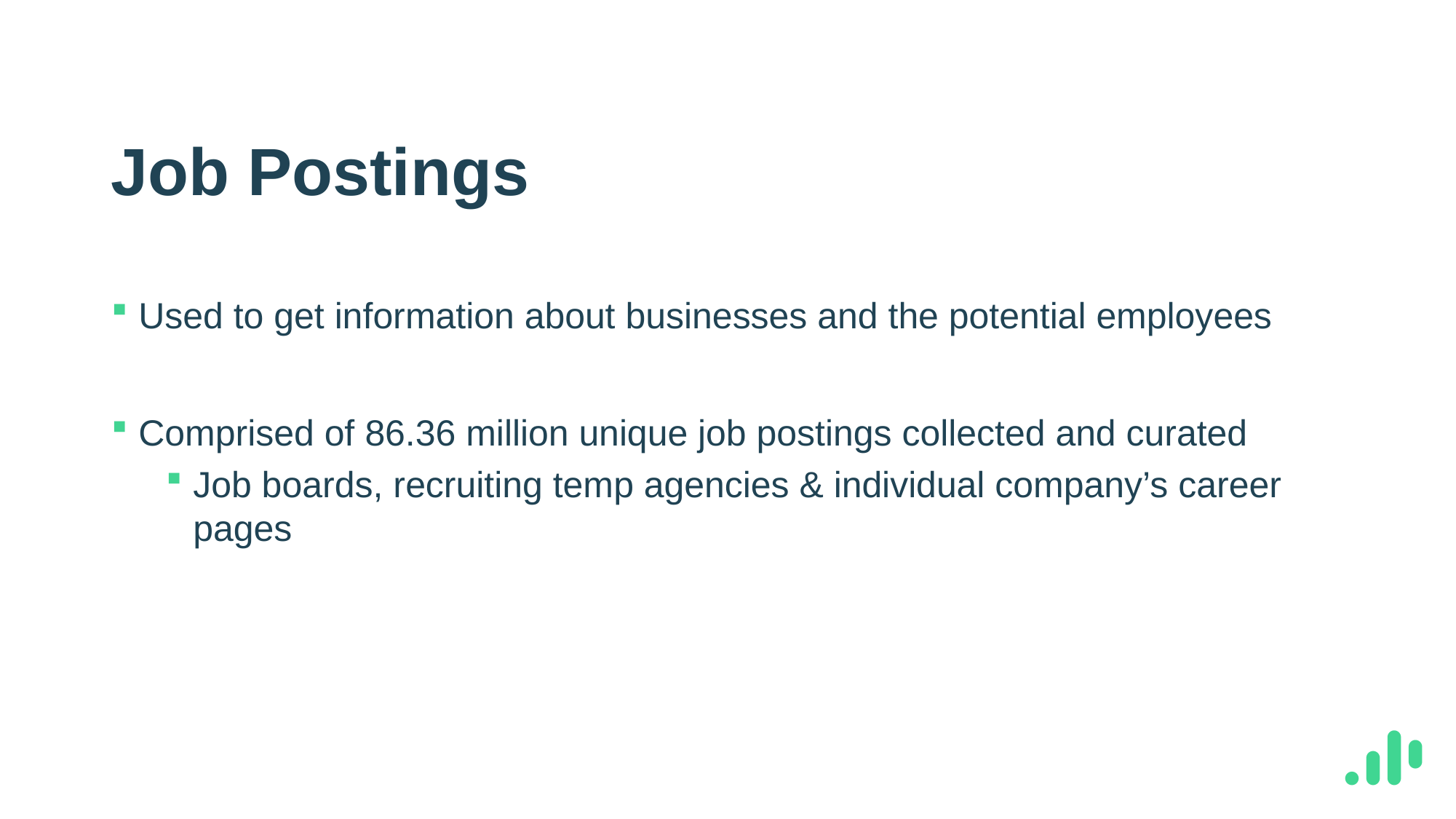

# Job Postings
Used to get information about businesses and the potential employees

Comprised of 86.36 million unique job postings collected and curated
Job boards, recruiting temp agencies & individual company’s career pages